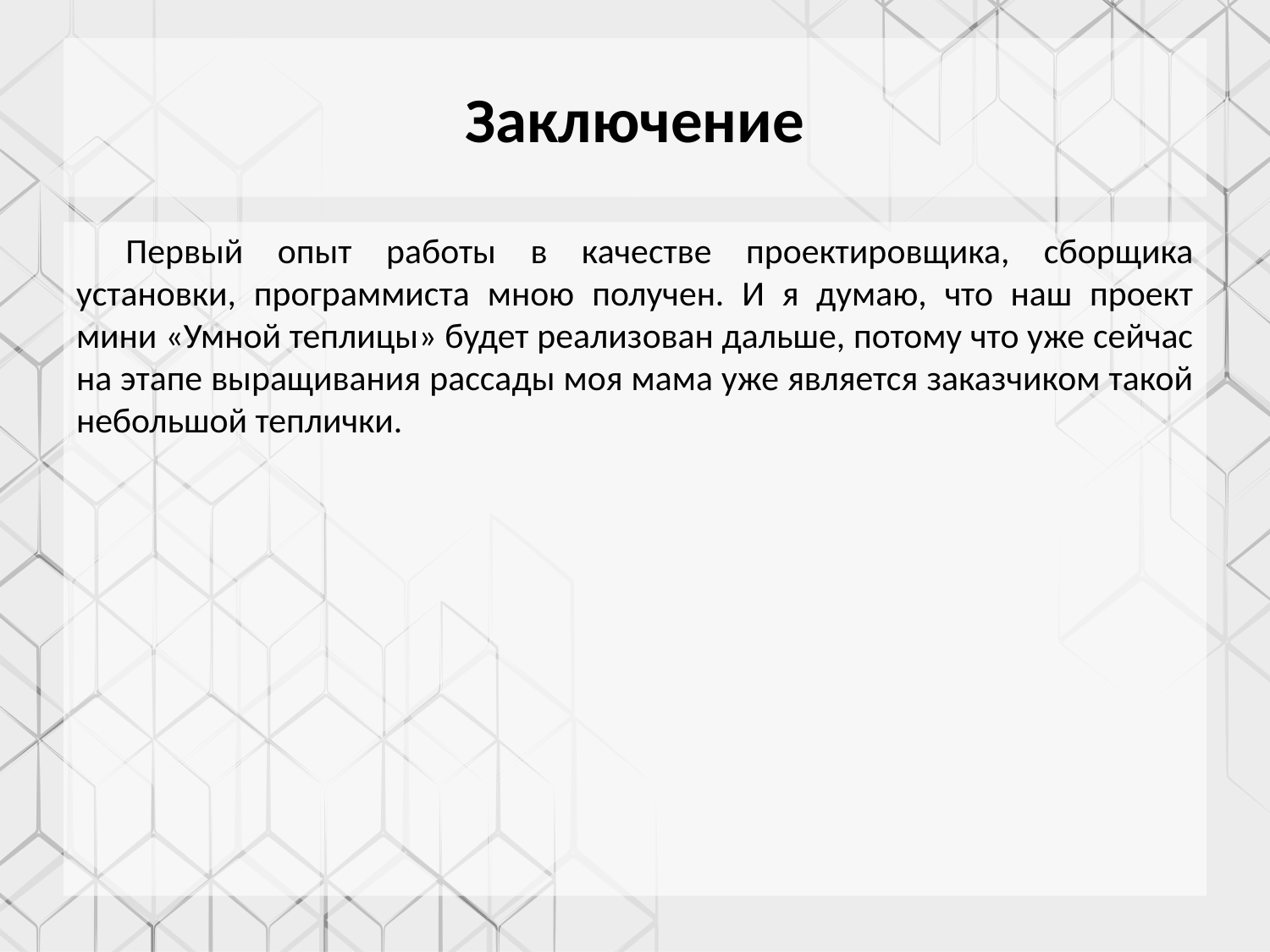

# Заключение
Первый опыт работы в качестве проектировщика, сборщика установки, программиста мною получен. И я думаю, что наш проект мини «Умной теплицы» будет реализован дальше, потому что уже сейчас на этапе выращивания рассады моя мама уже является заказчиком такой небольшой теплички.